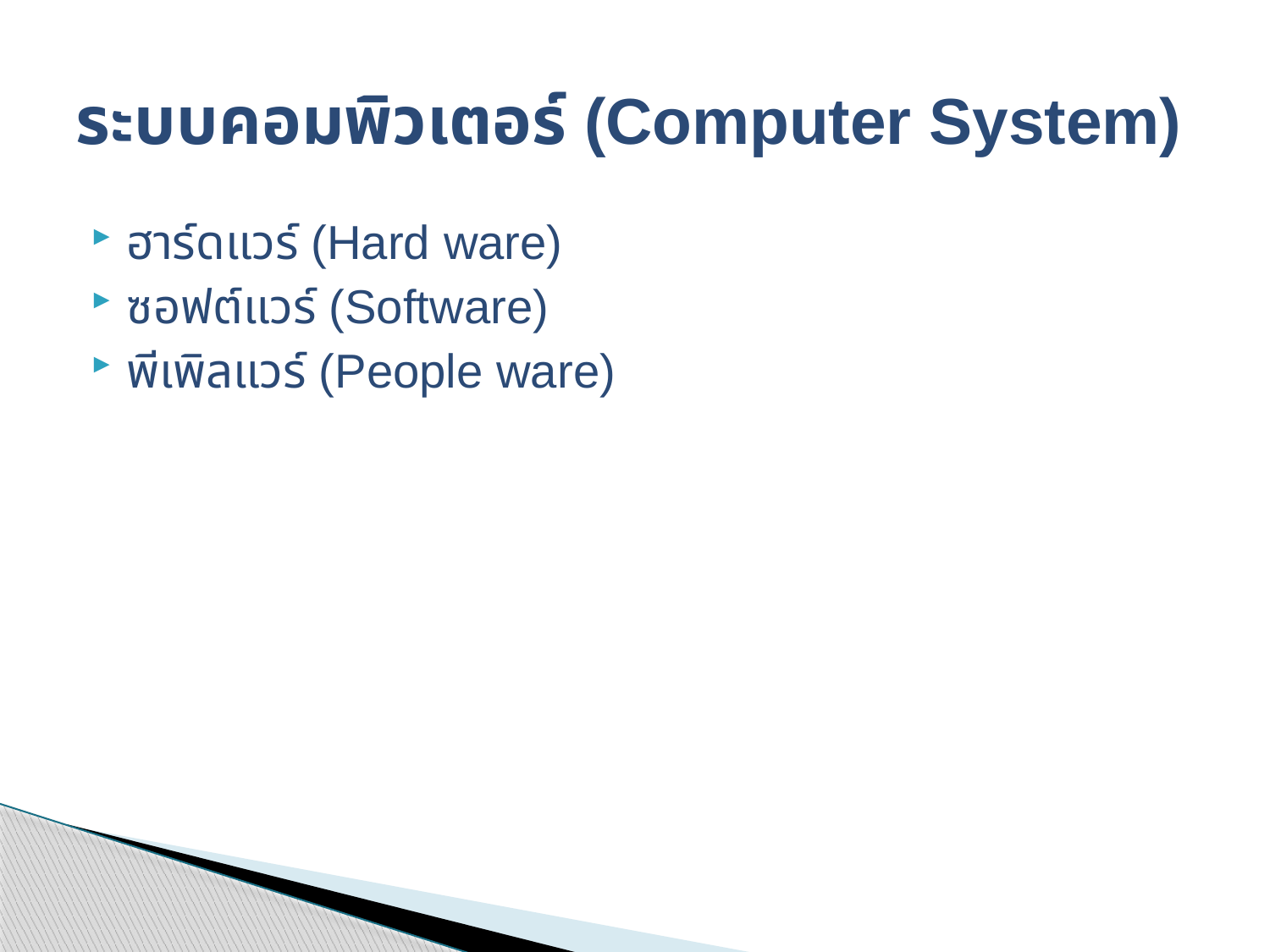

# ระบบคอมพิวเตอร์ (Computer System)
ฮาร์ดแวร์ (Hard ware)
ซอฟต์แวร์ (Software)
พีเพิลแวร์ (People ware)